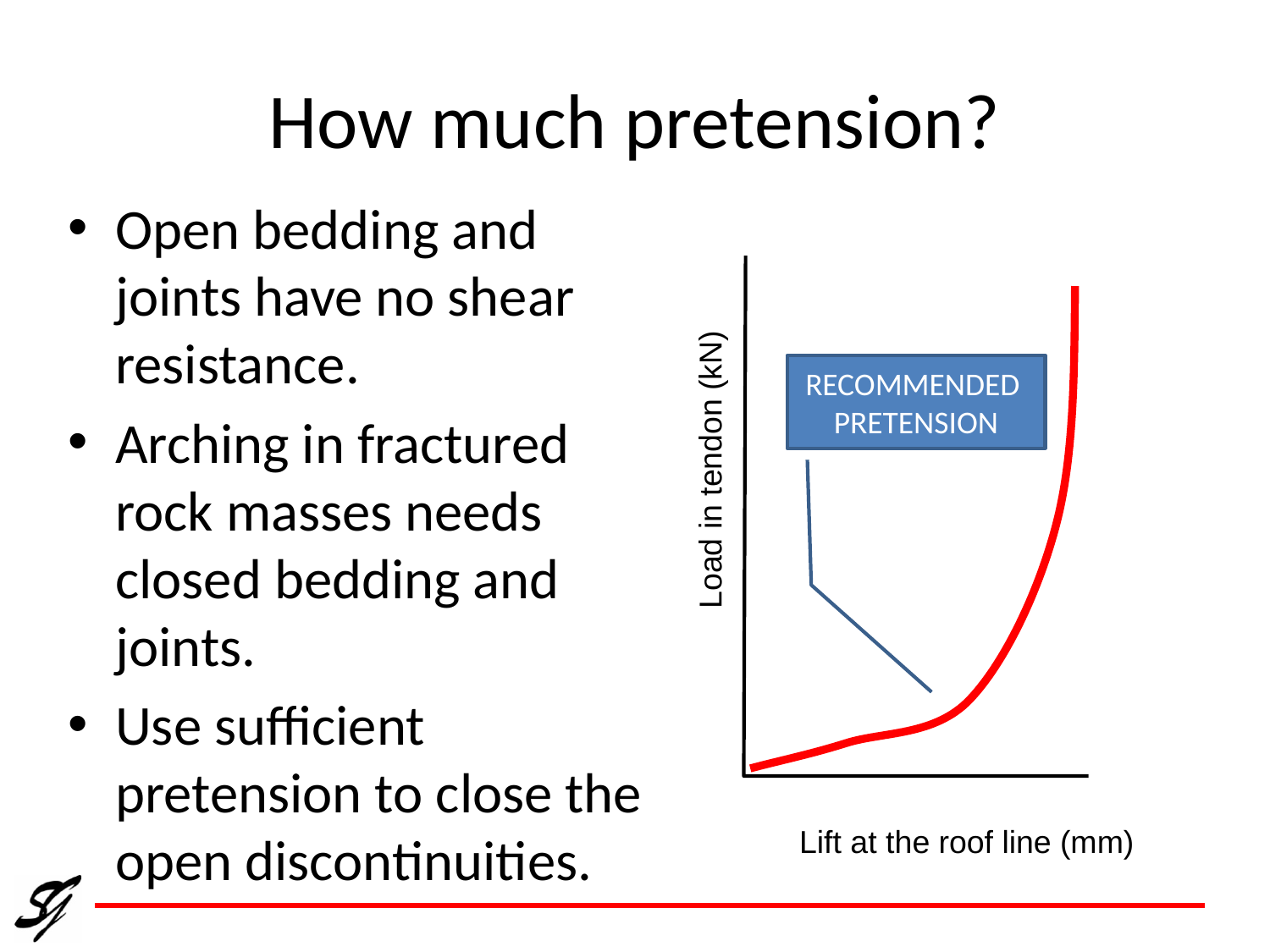

# How much pretension?
Open bedding and joints have no shear resistance.
Arching in fractured rock masses needs closed bedding and joints.
Use sufficient pretension to close the open discontinuities.

RECOMMENDED
PRETENSION
Load in tendon (kN)
Lift at the roof line (mm)